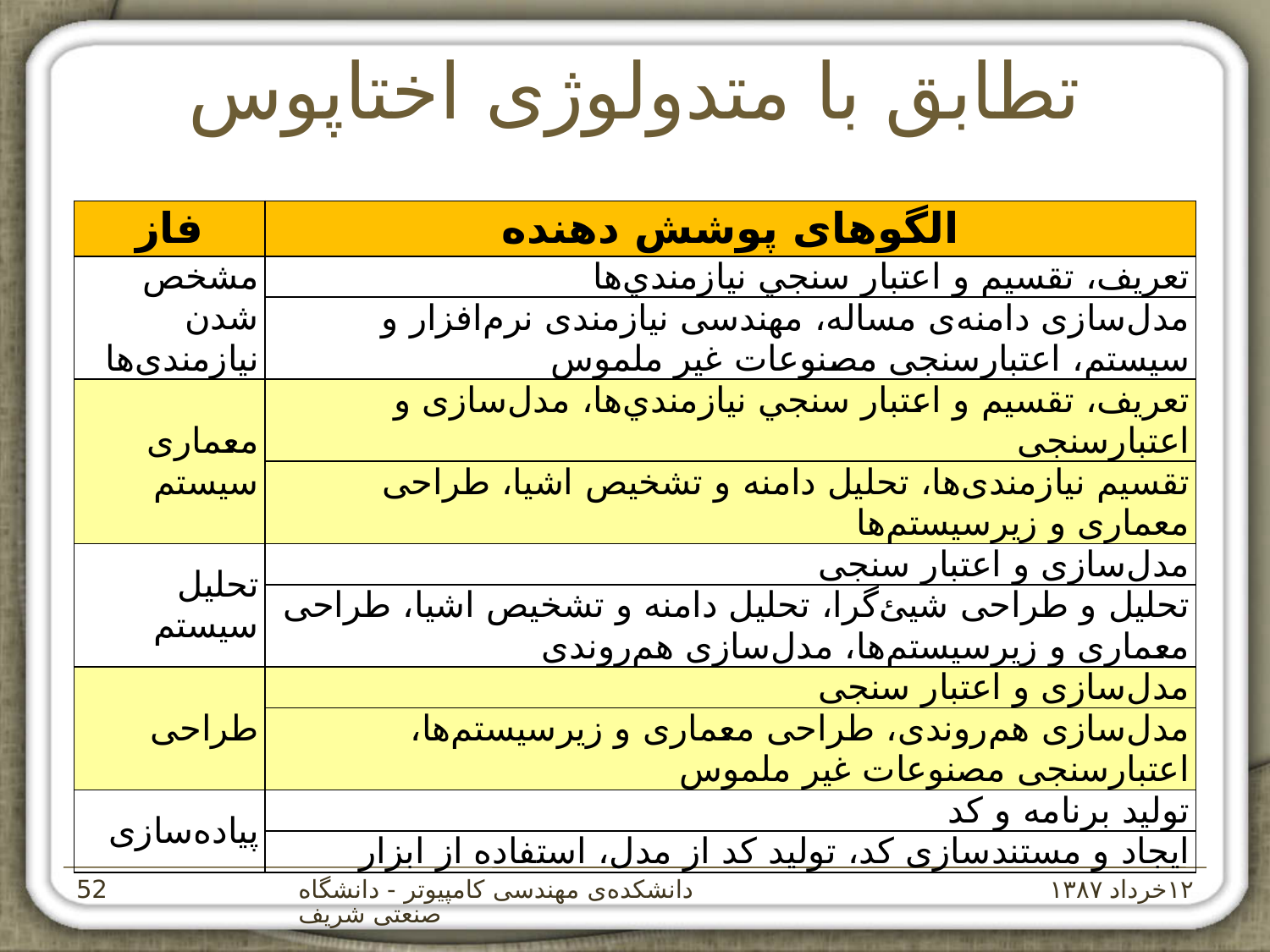

# تطابق با متدولوژی اختاپوس
| فاز | الگوهای پوشش دهنده |
| --- | --- |
| مشخص شدن نيازمندی‌ها | تعريف، تقسيم و اعتبار سنجي نيازمندي‌ها |
|  | مدل‌سازی دامنه‌ی مساله، مهندسی نيازمندی نرم‌افزار و سيستم، اعتبارسنجی مصنوعات غير ملموس |
| معماری سيستم | تعريف، تقسيم و اعتبار سنجي نيازمندي‌ها، مدل‌سازی و اعتبارسنجی |
|  | تقسيم نيازمندی‌ها، تحليل دامنه و تشخيص اشيا، طراحی معماری و زيرسيستم‌ها |
| تحليل سيستم | مدل‌سازی و اعتبار سنجی |
|  | تحليل و طراحی شيئ‌گرا، تحليل دامنه و تشخيص اشيا، طراحی معماری و زيرسيستم‌ها، مدل‌سازی هم‌روندی |
| طراحی | مدل‌سازی و اعتبار سنجی |
|  | مدل‌سازی هم‌روندی، طراحی معماری و زيرسيستم‌ها، اعتبارسنجی مصنوعات غير ملموس |
| پياده‌سازی | توليد برنامه و کد |
|  | ايجاد و مستند‌سازی کد، توليد کد از مدل، استفاده از ابزار |
دانشکده‌ی مهندسی کامپيوتر - دانشگاه صنعتی شريف
۱۲خرداد ۱۳۸۷
‌52